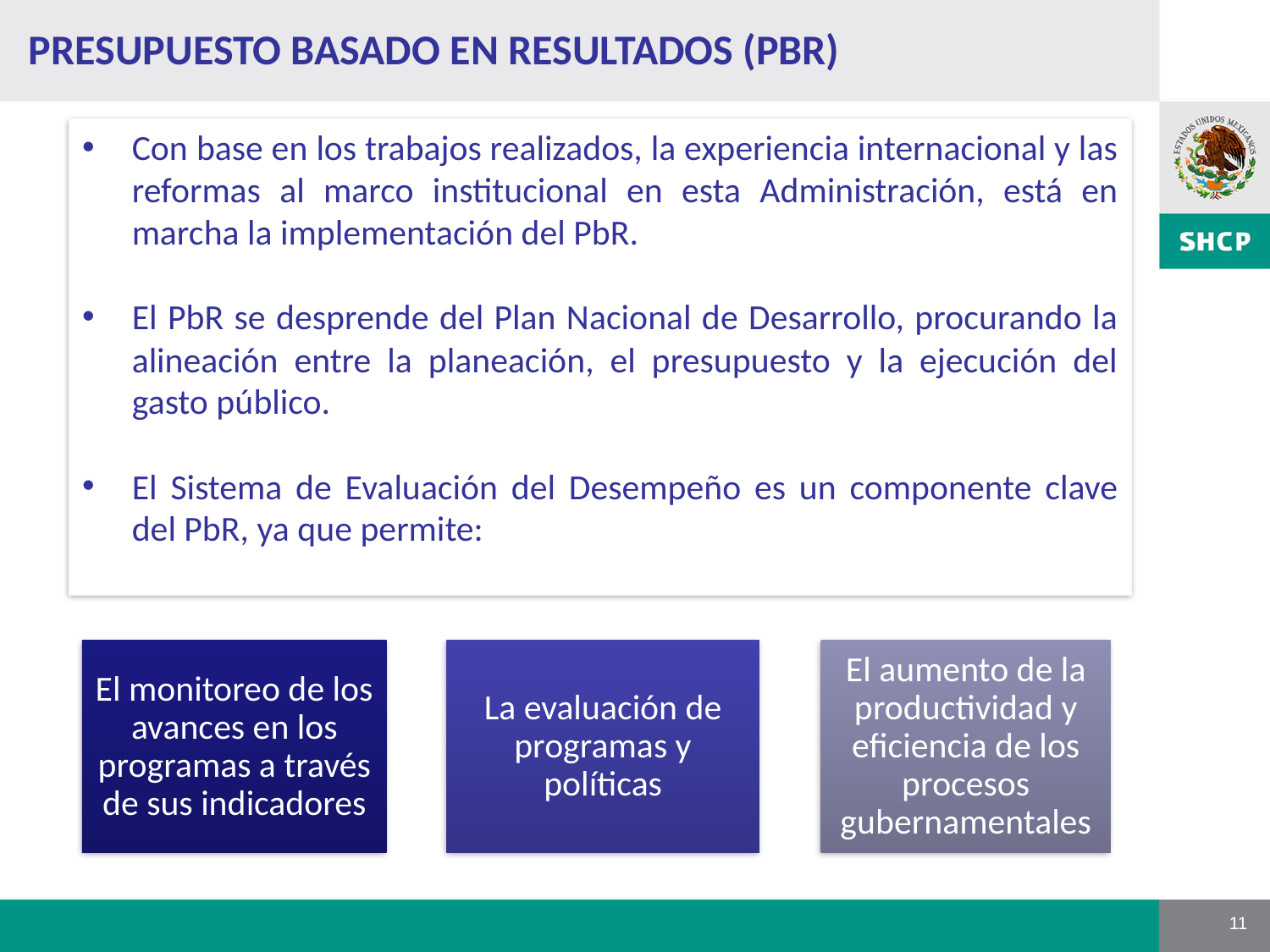

# Presupuesto basado en Resultados (PbR)
Con base en los trabajos realizados, la experiencia internacional y las reformas al marco institucional en esta Administración, está en marcha la implementación del PbR.
El PbR se desprende del Plan Nacional de Desarrollo, procurando la alineación entre la planeación, el presupuesto y la ejecución del gasto público.
El Sistema de Evaluación del Desempeño es un componente clave del PbR, ya que permite:
El monitoreo de los avances en los programas a través de sus indicadores
La evaluación de programas y políticas
El aumento de la productividad y eficiencia de los procesos gubernamentales